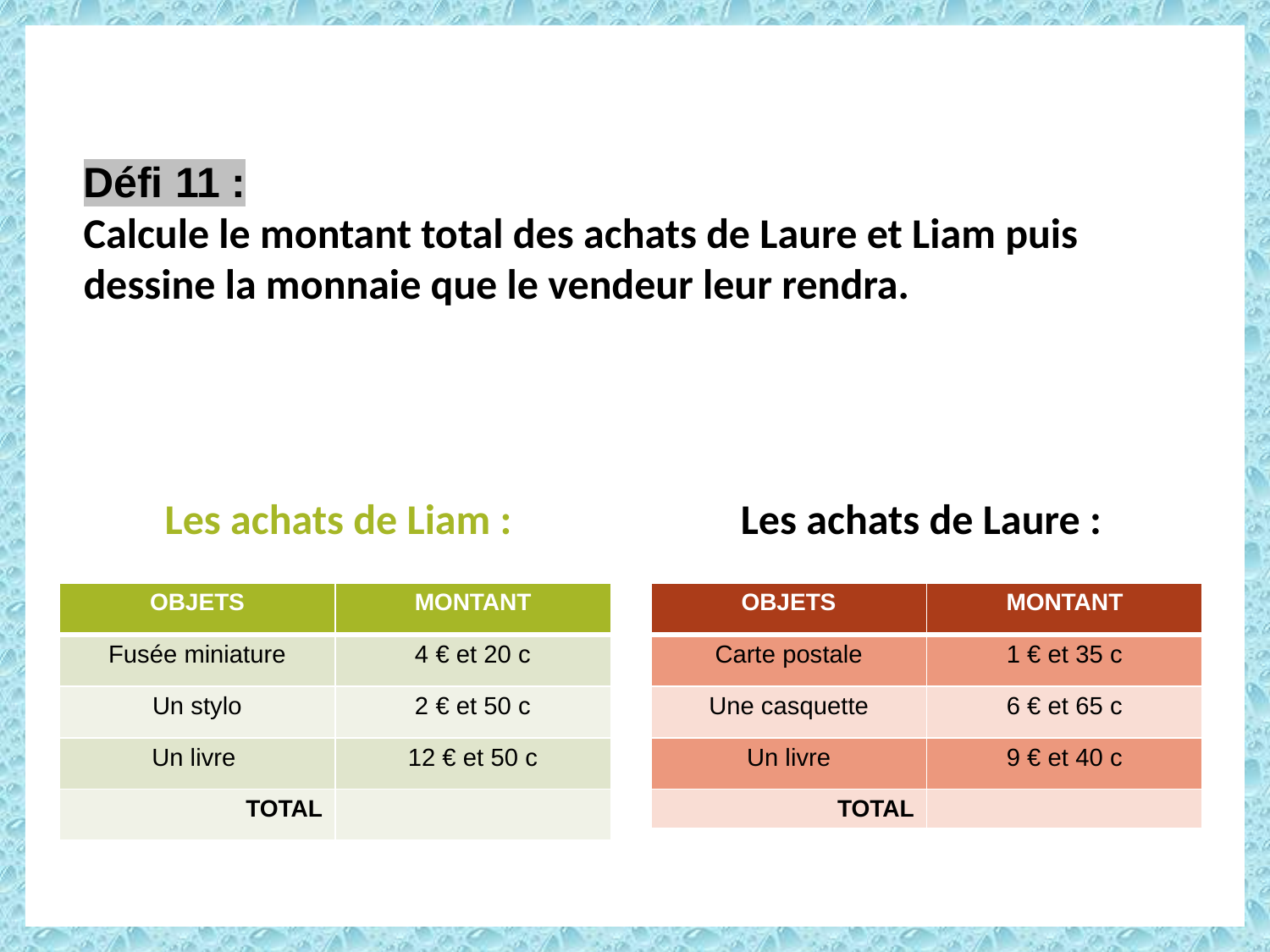

Défi 11 :
Calcule le montant total des achats de Laure et Liam puis dessine la monnaie que le vendeur leur rendra.

           Les achats de Liam :                        Les achats de Laure :

| OBJETS | MONTANT |
| --- | --- |
| Fusée miniature | 4 € et 20 c |
| Un stylo | 2 € et 50 c |
| Un livre | 12 € et 50 c |
| TOTAL |  |
| OBJETS | MONTANT |
| --- | --- |
| Carte postale | 1 € et 35 c |
| Une casquette | 6 € et 65 c |
| Un livre | 9 € et 40 c |
| TOTAL |  |